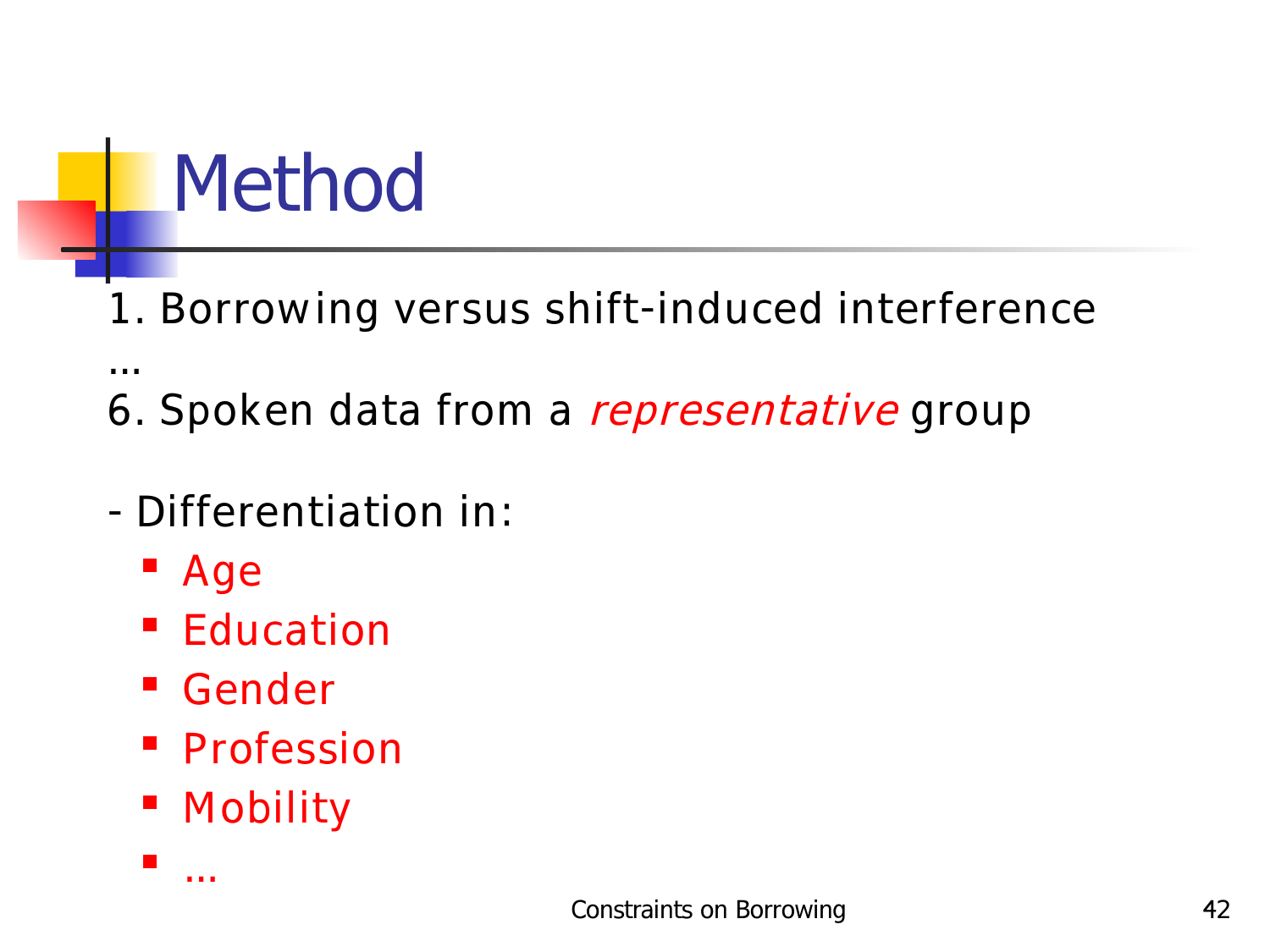

# Method
1. Borrowing versus shift-induced interference
…
6. Spoken data from a representative group

- Differentiation in:
 Age
 Education
 Gender
 Profession
 Mobility
 …
Constraints on Borrowing
42